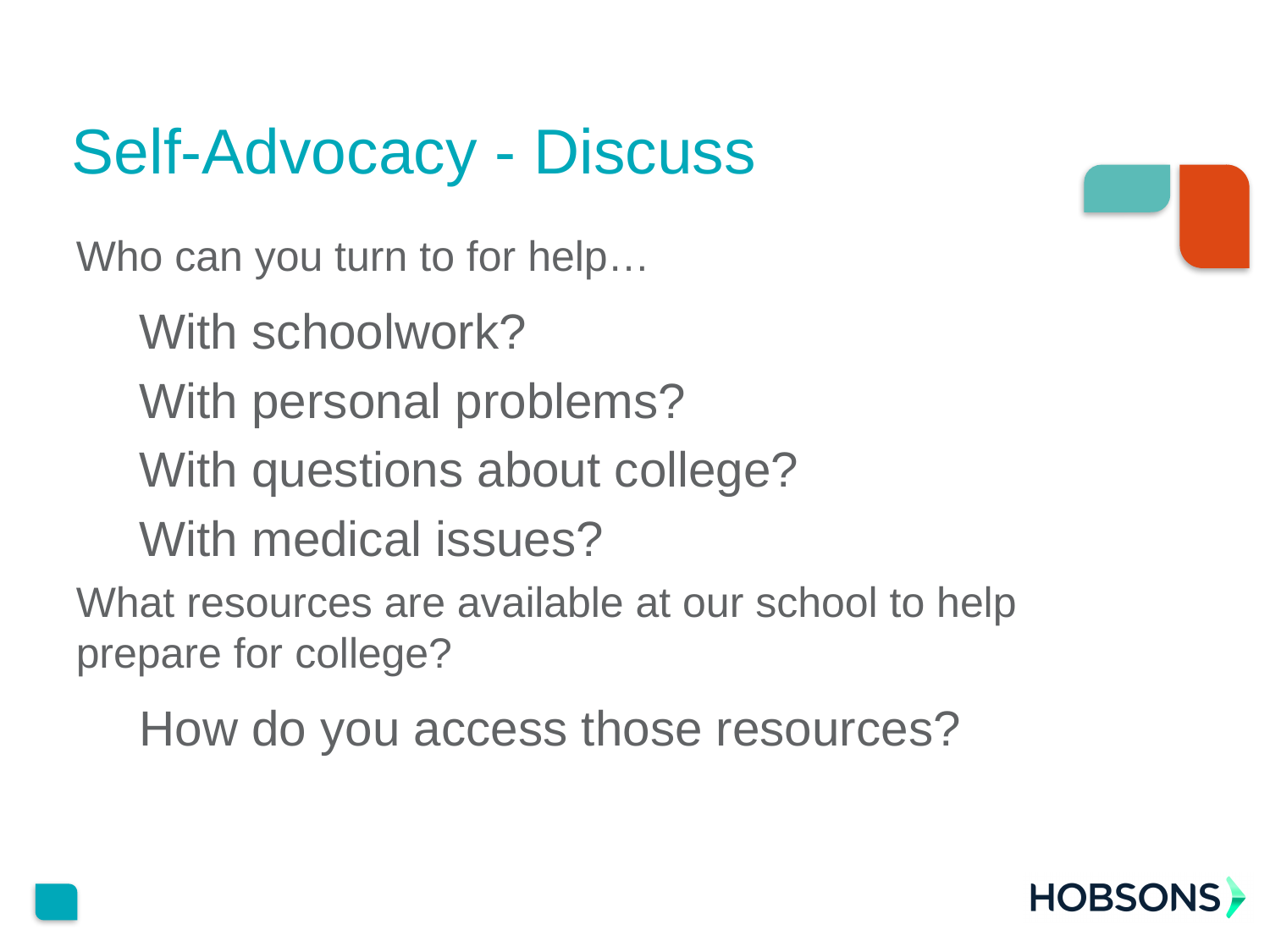

# Self-Advocacy - Discuss
Who can you turn to for help…
With schoolwork?
With personal problems?
With questions about college?
With medical issues?
What resources are available at our school to help prepare for college?
How do you access those resources?